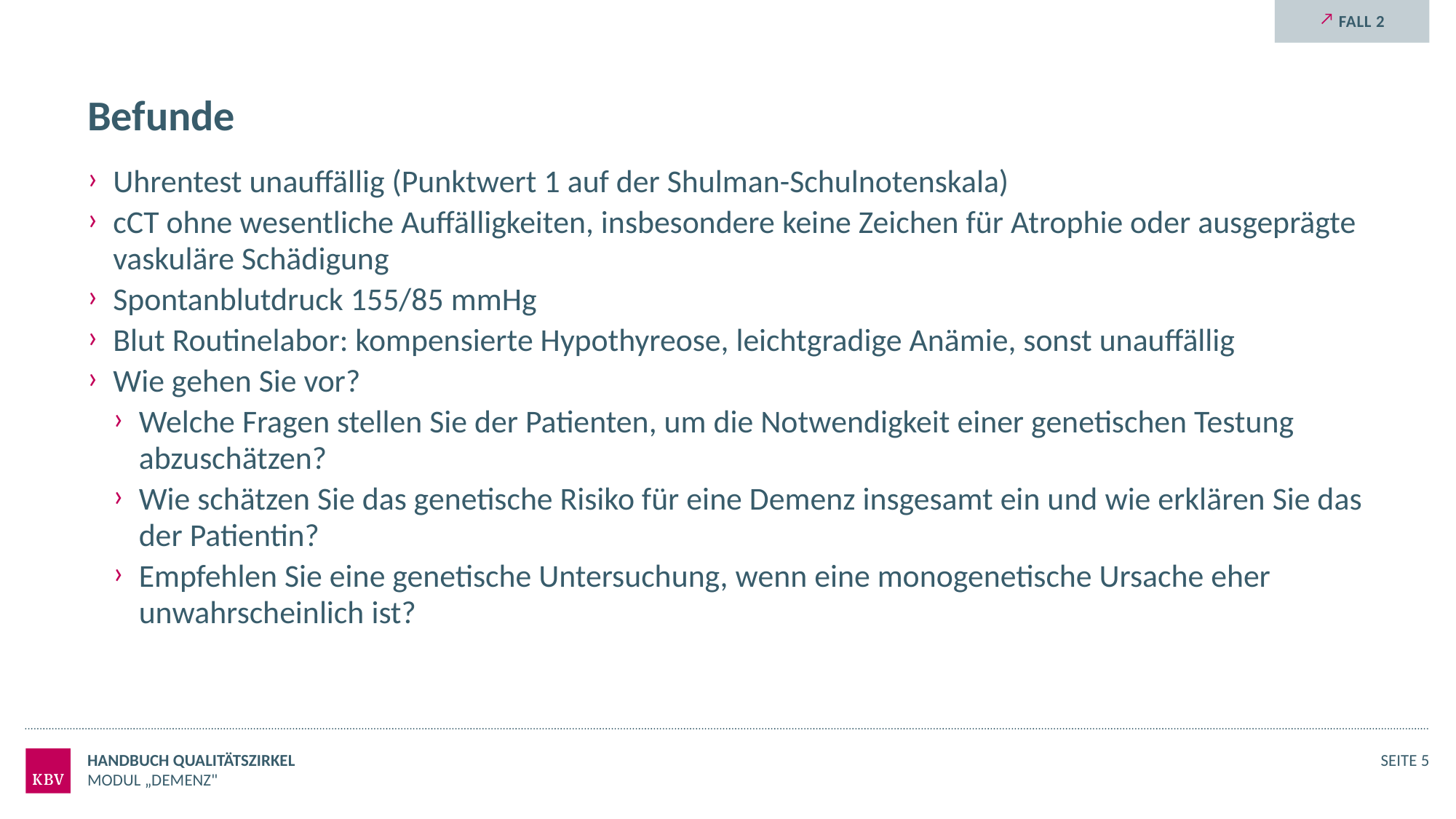

Fall 2
# Befunde
Uhrentest unauffällig (Punktwert 1 auf der Shulman-Schulnotenskala)
cCT ohne wesentliche Auffälligkeiten, insbesondere keine Zeichen für Atrophie oder ausgeprägte vaskuläre Schädigung
Spontanblutdruck 155/85 mmHg
Blut Routinelabor: kompensierte Hypothyreose, leichtgradige Anämie, sonst unauffällig
Wie gehen Sie vor?
Welche Fragen stellen Sie der Patienten, um die Notwendigkeit einer genetischen Testung abzuschätzen?
Wie schätzen Sie das genetische Risiko für eine Demenz insgesamt ein und wie erklären Sie das der Patientin?
Empfehlen Sie eine genetische Untersuchung, wenn eine monogenetische Ursache eher unwahrscheinlich ist?

Handbuch Qualitätszirkel
Seite 5
Modul „Demenz"